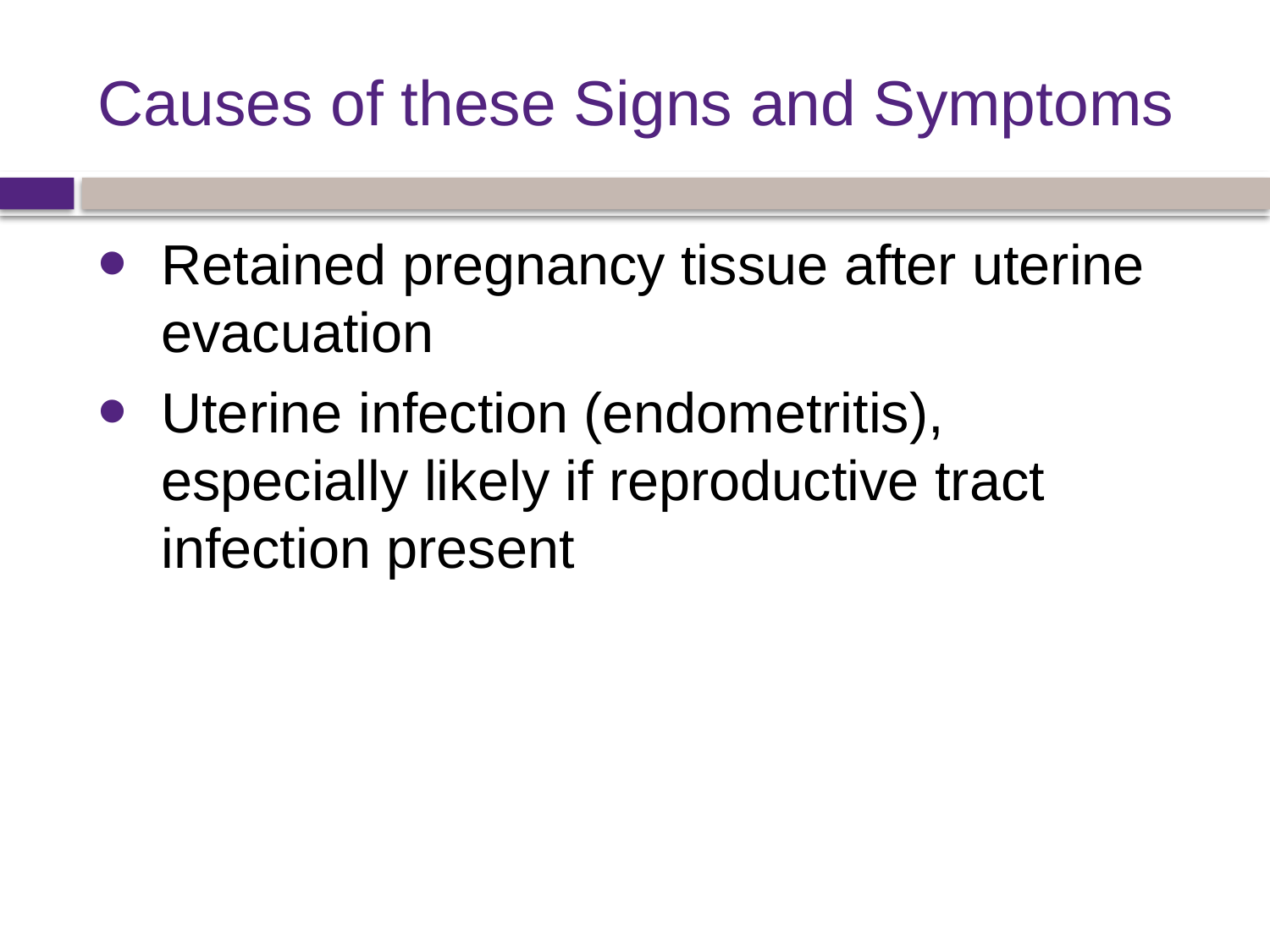

# Causes of these Signs and Symptoms
Retained pregnancy tissue after uterine evacuation
Uterine infection (endometritis), especially likely if reproductive tract infection present